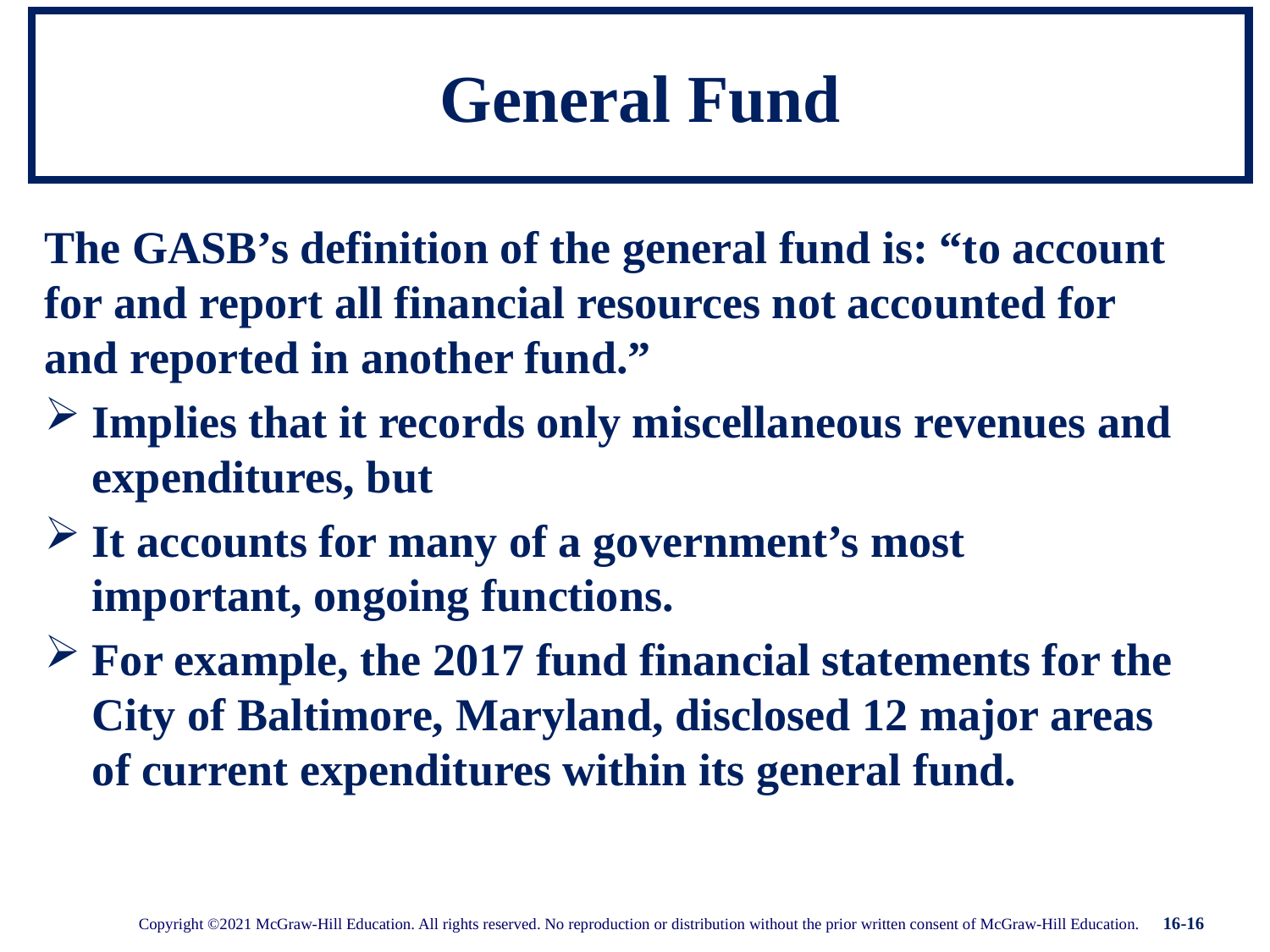

# General Fund
The GASB’s definition of the general fund is: “to account for and report all financial resources not accounted for and reported in another fund.”
Implies that it records only miscellaneous revenues and expenditures, but
It accounts for many of a government’s most important, ongoing functions.
For example, the 2017 fund financial statements for the City of Baltimore, Maryland, disclosed 12 major areas of current expenditures within its general fund.
16-16
Copyright ©2021 McGraw-Hill Education. All rights reserved. No reproduction or distribution without the prior written consent of McGraw-Hill Education.